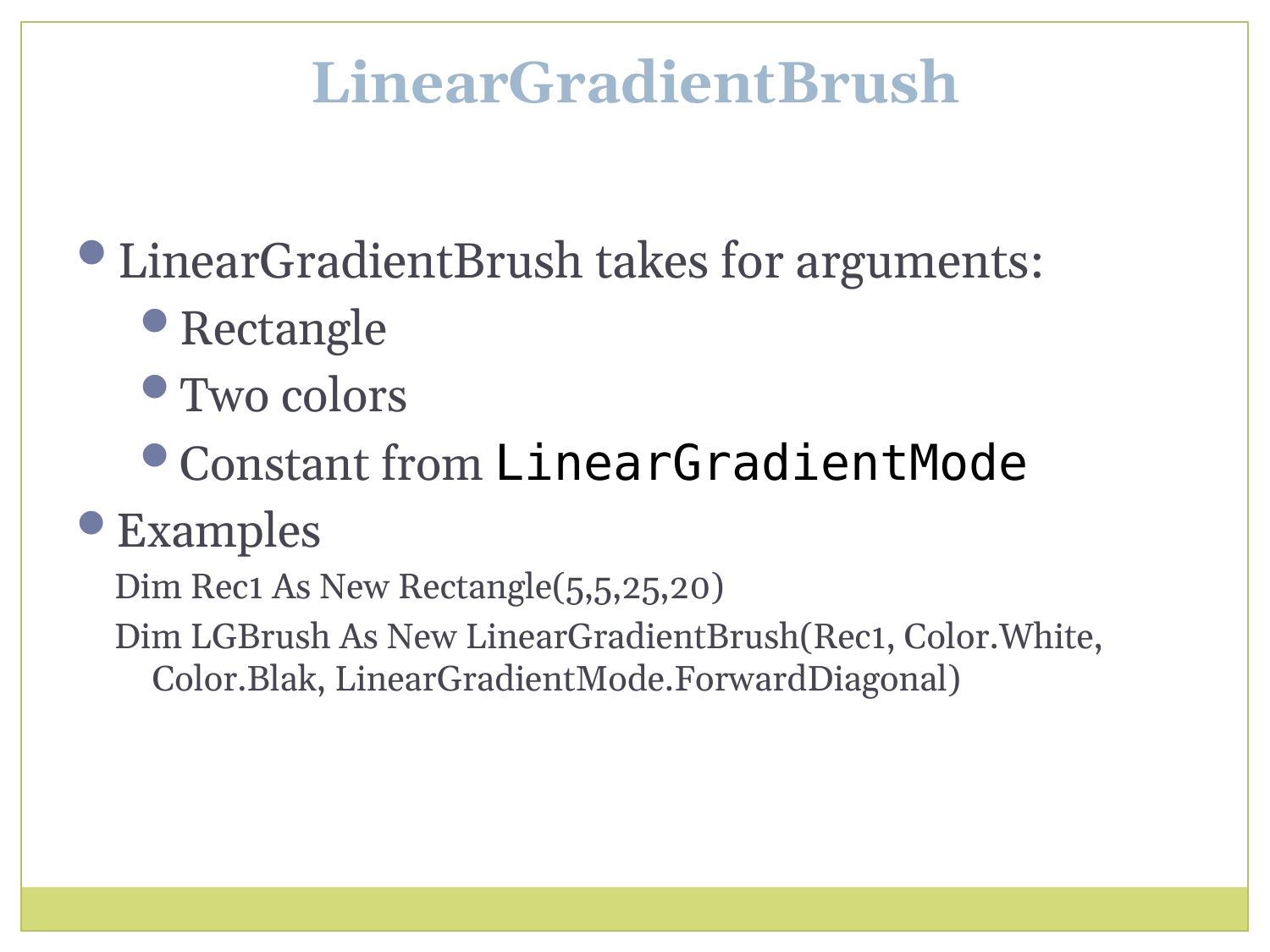

LinearGradientBrush
LinearGradientBrush takes for arguments:
Rectangle
Two colors
Constant from LinearGradientMode
Examples
Dim Rec1 As New Rectangle(5,5,25,20)
Dim LGBrush As New LinearGradientBrush(Rec1, Color.White, Color.Blak, LinearGradientMode.ForwardDiagonal)